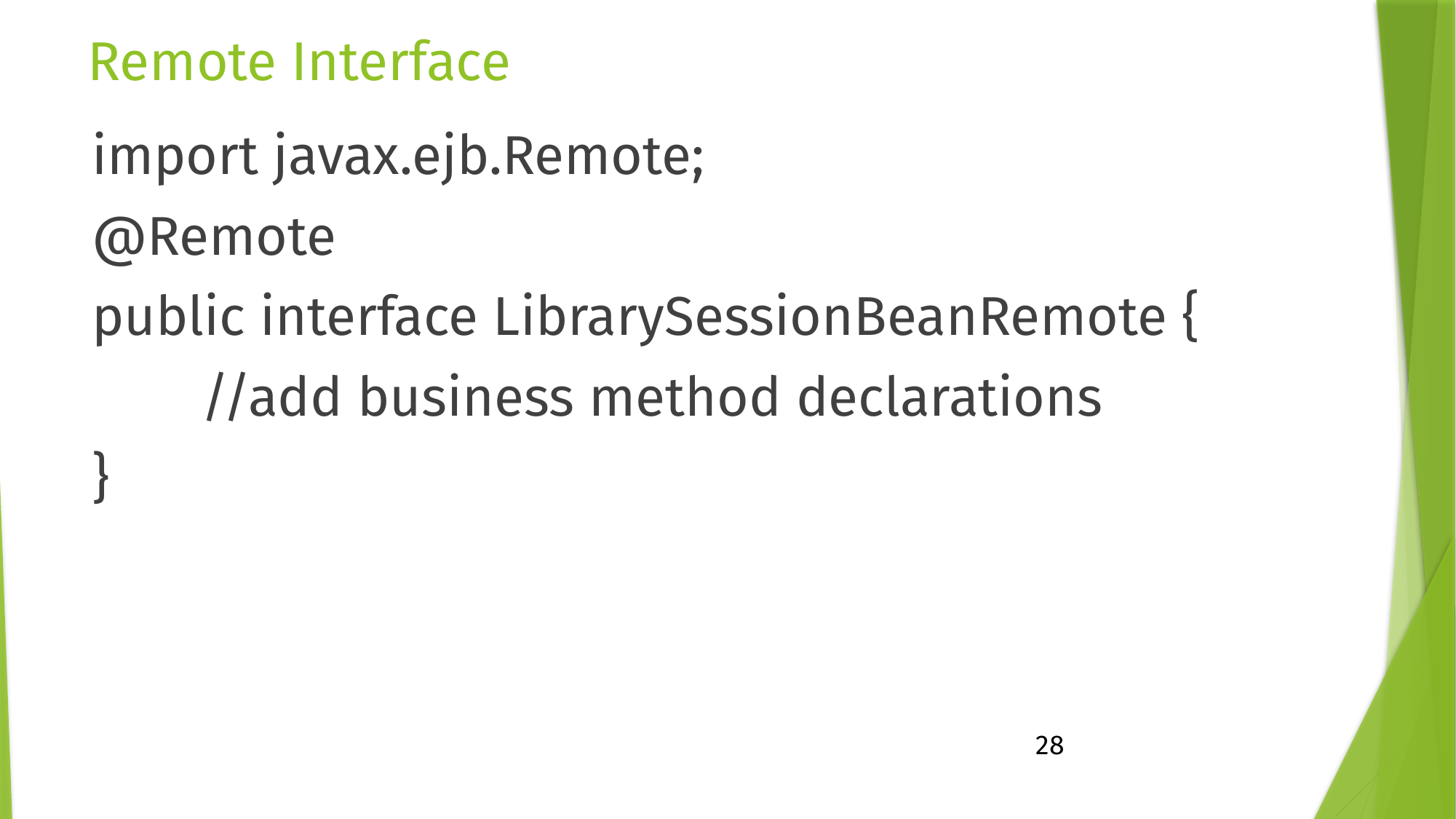

# Remote Interface
import javax.ejb.Remote;
@Remote
public interface LibrarySessionBeanRemote {
	//add business method declarations
}
28